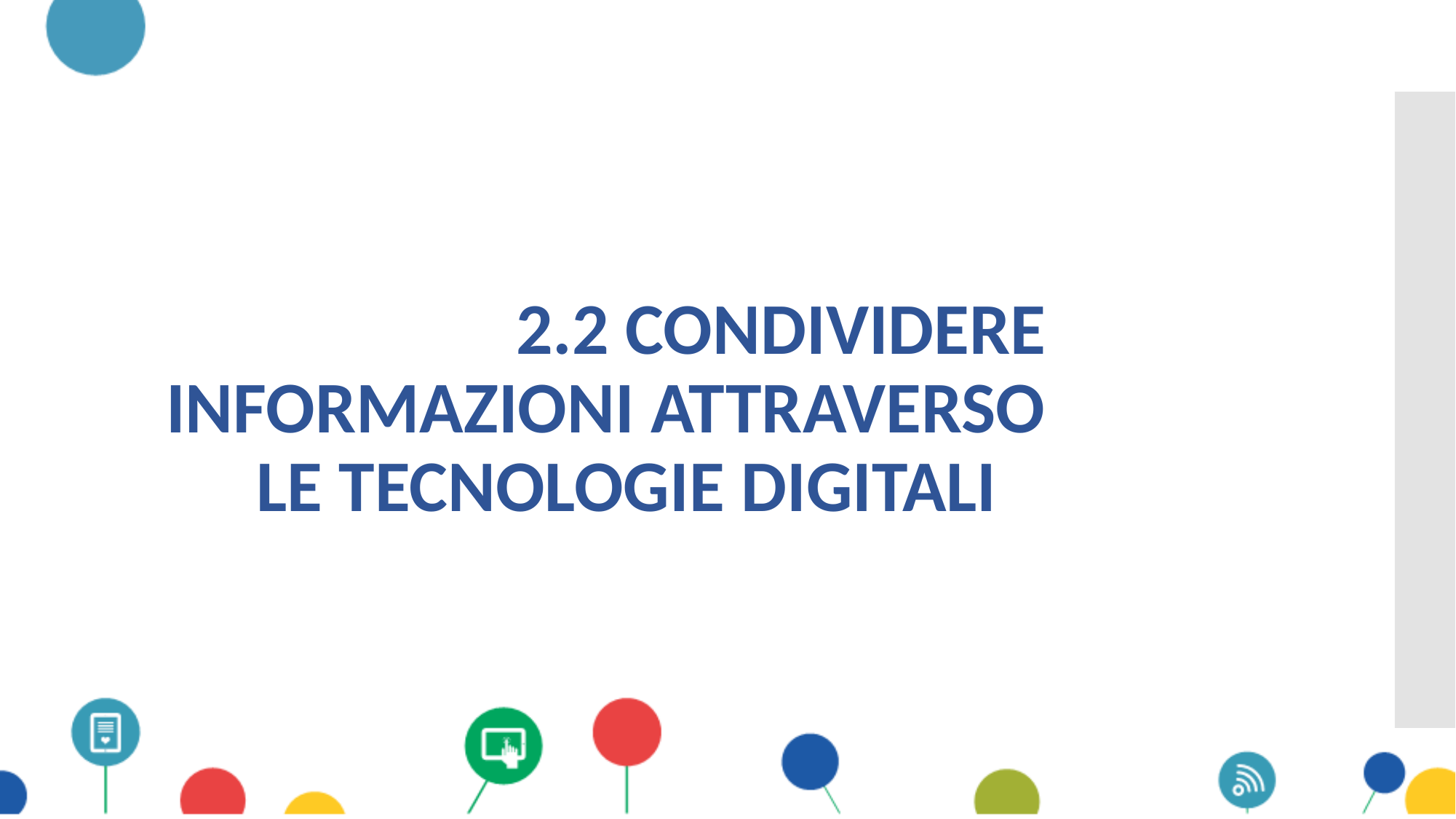

# 2.2 Condividere informazioni attraverso le tecnologie digitali